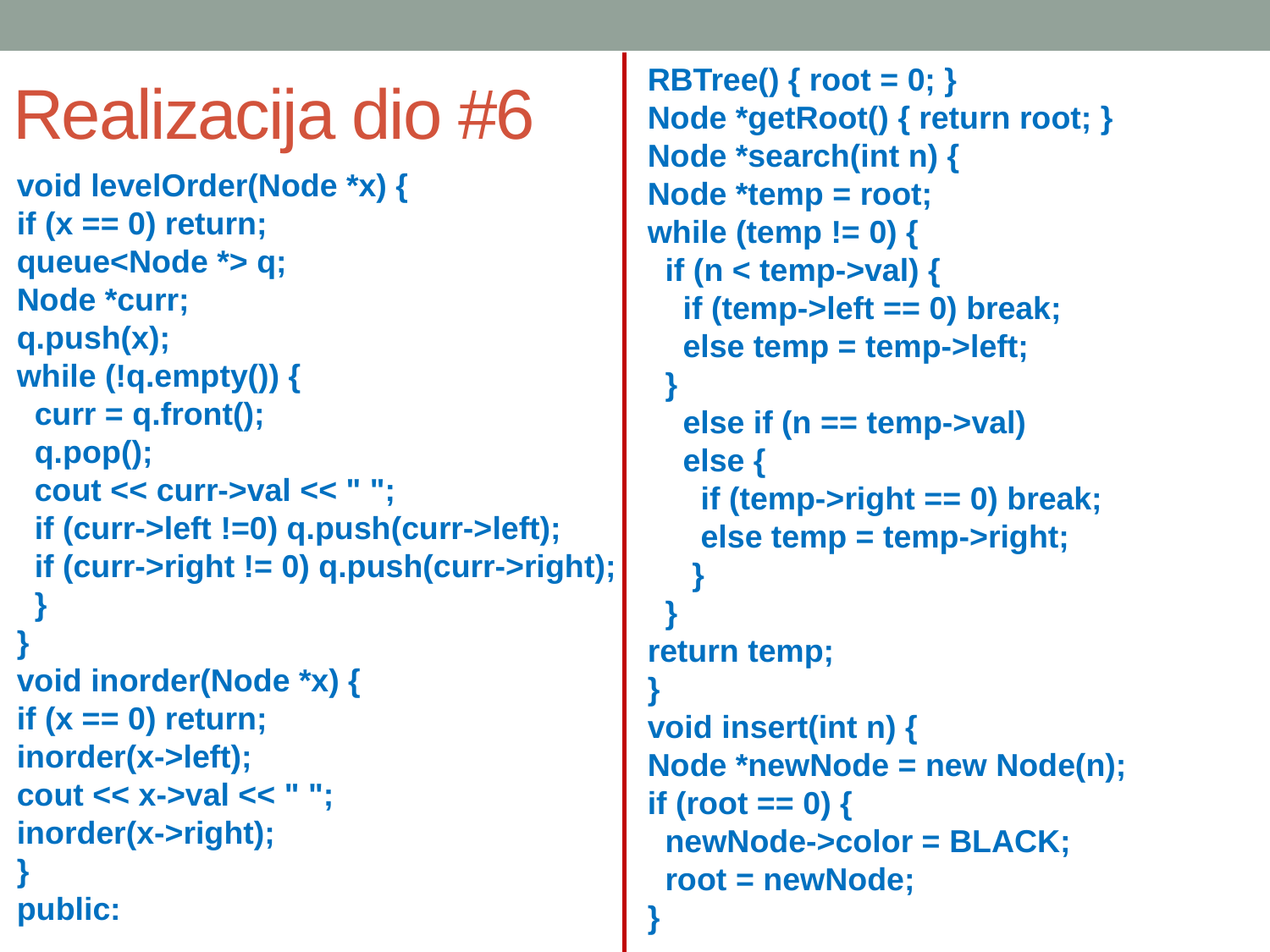

# Realizacija dio #6
RBTree() { root = 0; }
Node *getRoot() { return root; }
Node *search(int n) {
Node *temp = root;
while (temp != 0) {
  if (n < temp->val) {
    if (temp->left == 0) break;
    else temp = temp->left;
  }
    else if (n == temp->val)
    else {
      if (temp->right == 0) break;
      else temp = temp->right;
     }
  }
return temp;
}
void insert(int n) {
Node *newNode = new Node(n);
if (root == 0) {
  newNode->color = BLACK;
  root = newNode;
}
void levelOrder(Node *x) {
if (x == 0) return;
queue<Node *> q;
Node *curr;
q.push(x);
while (!q.empty()) {
  curr = q.front();
  q.pop();
  cout << curr->val << " ";
  if (curr->left !=0) q.push(curr->left);
  if (curr->right != 0) q.push(curr->right);
  }
}
void inorder(Node *x) {
if (x == 0) return;
inorder(x->left);
cout << x->val << " ";
inorder(x->right);
}
public: